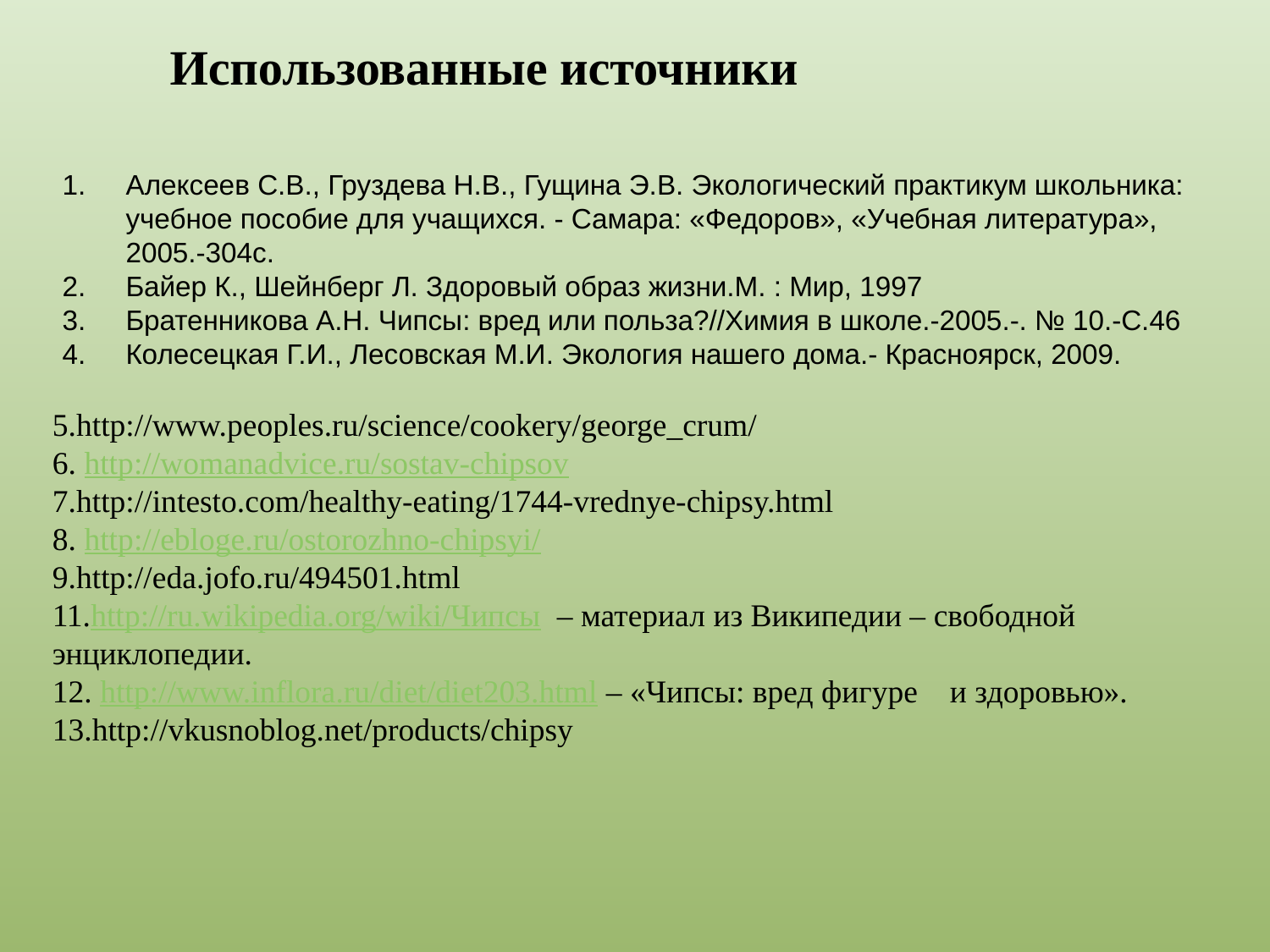

Использованные источники
#

Алексеев С.В., Груздева Н.В., Гущина Э.В. Экологический практикум школьника: учебное пособие для учащихся. - Самара: «Федоров», «Учебная литература», 2005.-304с.
Байер К., Шейнберг Л. Здоровый образ жизни.М. : Мир, 1997
Братенникова А.Н. Чипсы: вред или польза?//Химия в школе.-2005.-. № 10.-С.46
Колесецкая Г.И., Лесовская М.И. Экология нашего дома.- Красноярск, 2009.

5.http://www.peoples.ru/science/cookery/george_crum/
6. http://womanadvice.ru/sostav-chipsov
7.http://intesto.com/healthy-eating/1744-vrednye-chipsy.html
8. http://ebloge.ru/ostorozhno-chipsyi/
9.http://eda.jofo.ru/494501.html
11.http://ru.wikipedia.org/wiki/Чипсы  – материал из Википедии – свободной энциклопедии.
12. http://www.inflora.ru/diet/diet203.html – «Чипсы: вред фигуре    и здоровью».
13.http://vkusnoblog.net/products/chipsy